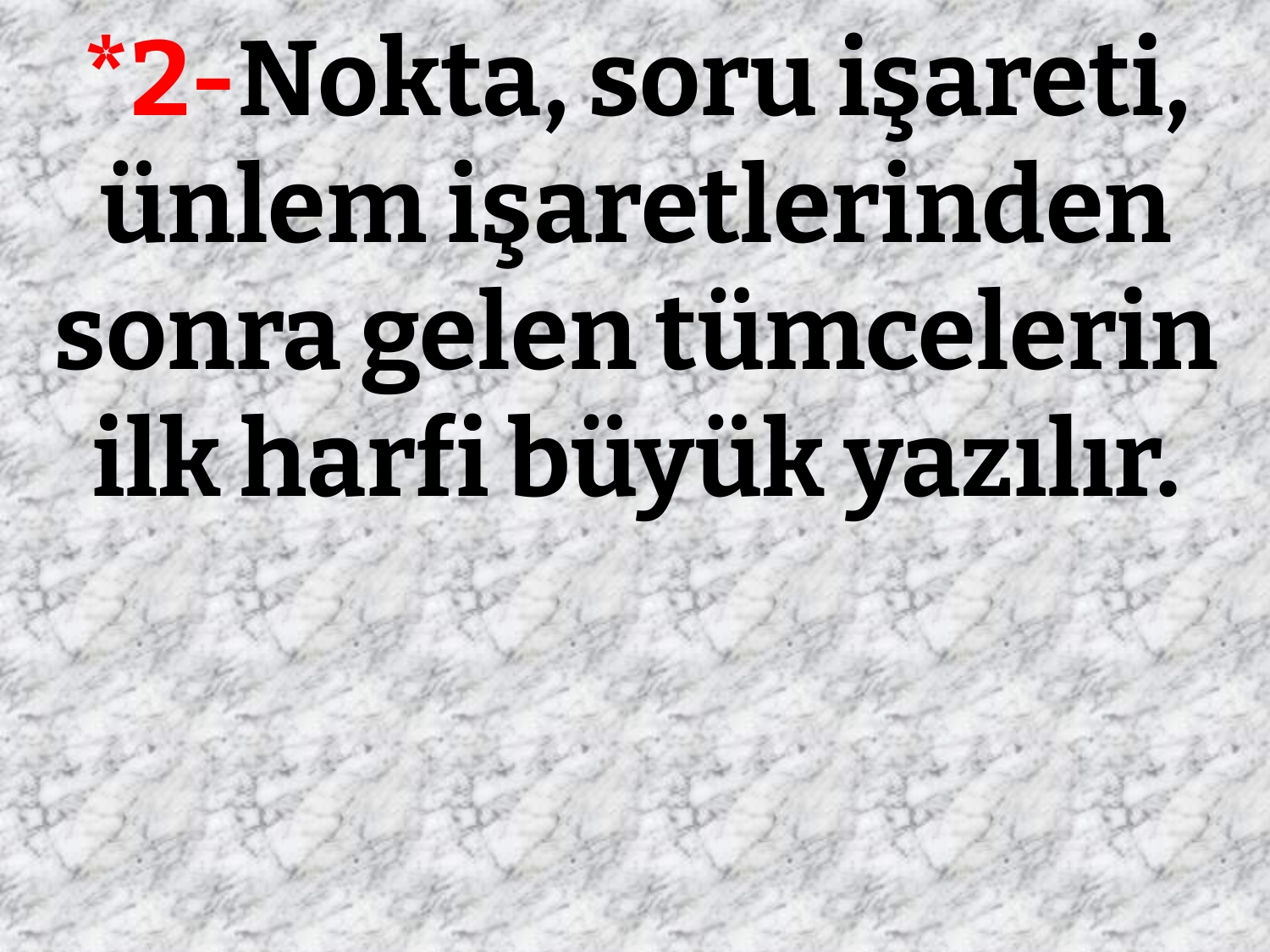

*2-Nokta, soru işareti, ünlem işaretlerinden sonra gelen tümcelerin ilk harfi büyük yazılır.